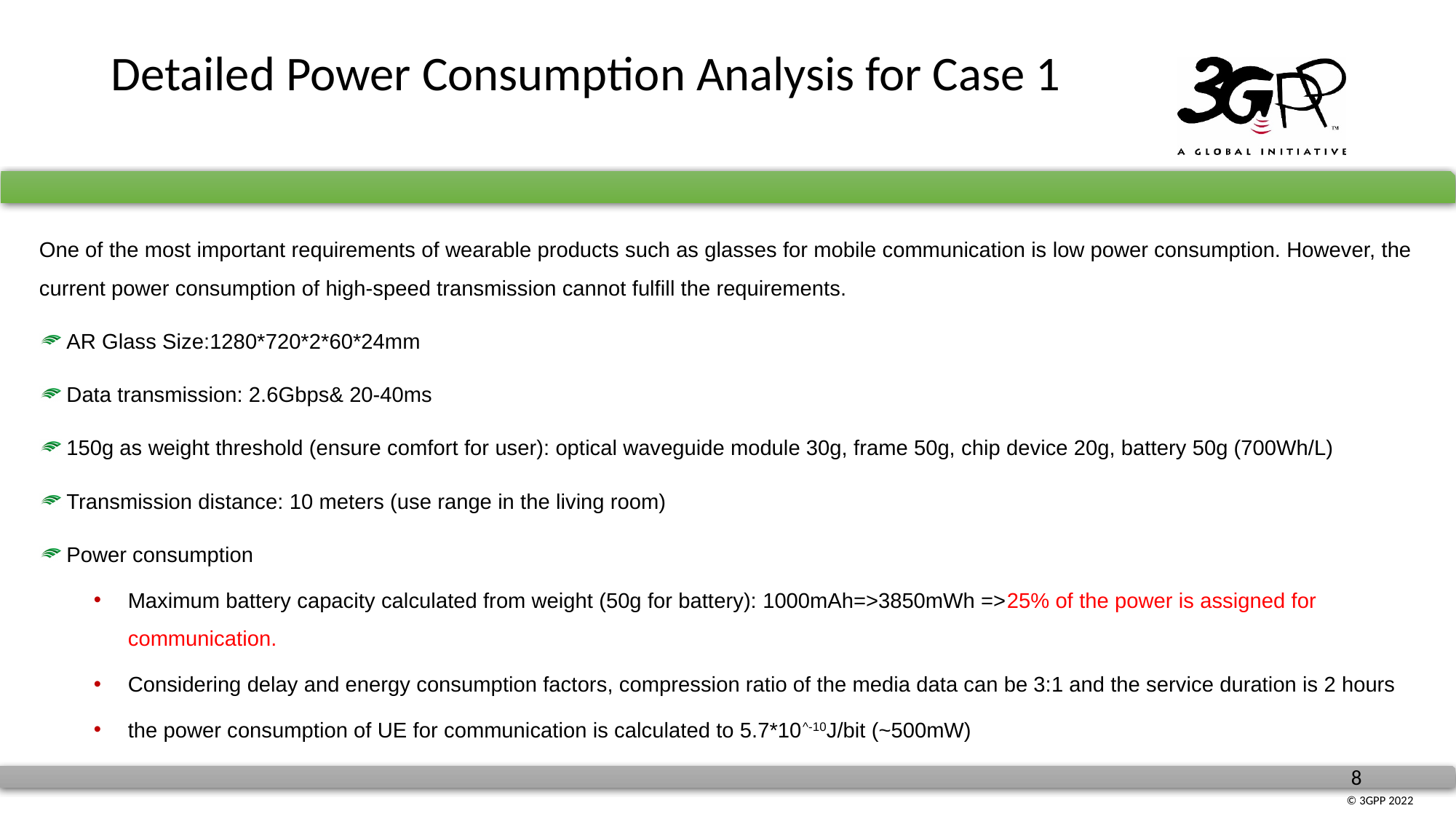

# Detailed Power Consumption Analysis for Case 1
One of the most important requirements of wearable products such as glasses for mobile communication is low power consumption. However, the current power consumption of high-speed transmission cannot fulfill the requirements.
AR Glass Size:1280*720*2*60*24mm
Data transmission: 2.6Gbps& 20-40ms
150g as weight threshold (ensure comfort for user): optical waveguide module 30g, frame 50g, chip device 20g, battery 50g (700Wh/L)
Transmission distance: 10 meters (use range in the living room)
Power consumption
Maximum battery capacity calculated from weight (50g for battery): 1000mAh=>3850mWh =>25% of the power is assigned for communication.
Considering delay and energy consumption factors, compression ratio of the media data can be 3:1 and the service duration is 2 hours
the power consumption of UE for communication is calculated to 5.7*10^-10J/bit (~500mW)